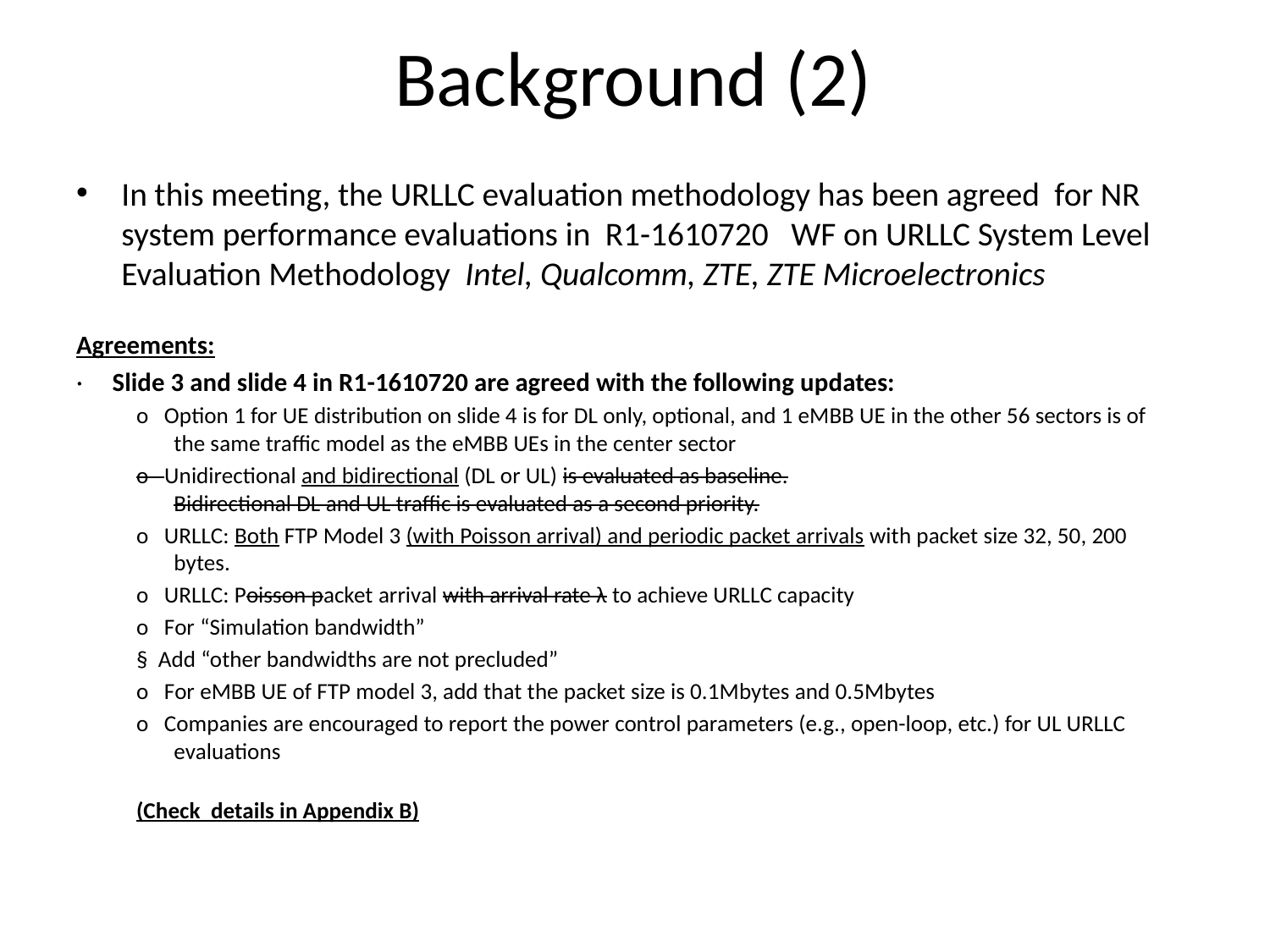

# Background (2)
In this meeting, the URLLC evaluation methodology has been agreed  for NR system performance evaluations in  R1-1610720   WF on URLLC System Level Evaluation Methodology  Intel, Qualcomm, ZTE, ZTE Microelectronics

Agreements:
·     Slide 3 and slide 4 in R1-1610720 are agreed with the following updates:
o   Option 1 for UE distribution on slide 4 is for DL only, optional, and 1 eMBB UE in the other 56 sectors is of the same traffic model as the eMBB UEs in the center sector
o   Unidirectional and bidirectional (DL or UL) is evaluated as baseline.
Bidirectional DL and UL traffic is evaluated as a second priority.
o   URLLC: Both FTP Model 3 (with Poisson arrival) and periodic packet arrivals with packet size 32, 50, 200 bytes.
o   URLLC: Poisson packet arrival with arrival rate λ to achieve URLLC capacity
o   For “Simulation bandwidth”
§  Add “other bandwidths are not precluded”
o   For eMBB UE of FTP model 3, add that the packet size is 0.1Mbytes and 0.5Mbytes
o   Companies are encouraged to report the power control parameters (e.g., open-loop, etc.) for UL URLLC evaluations

(Check  details in Appendix B)